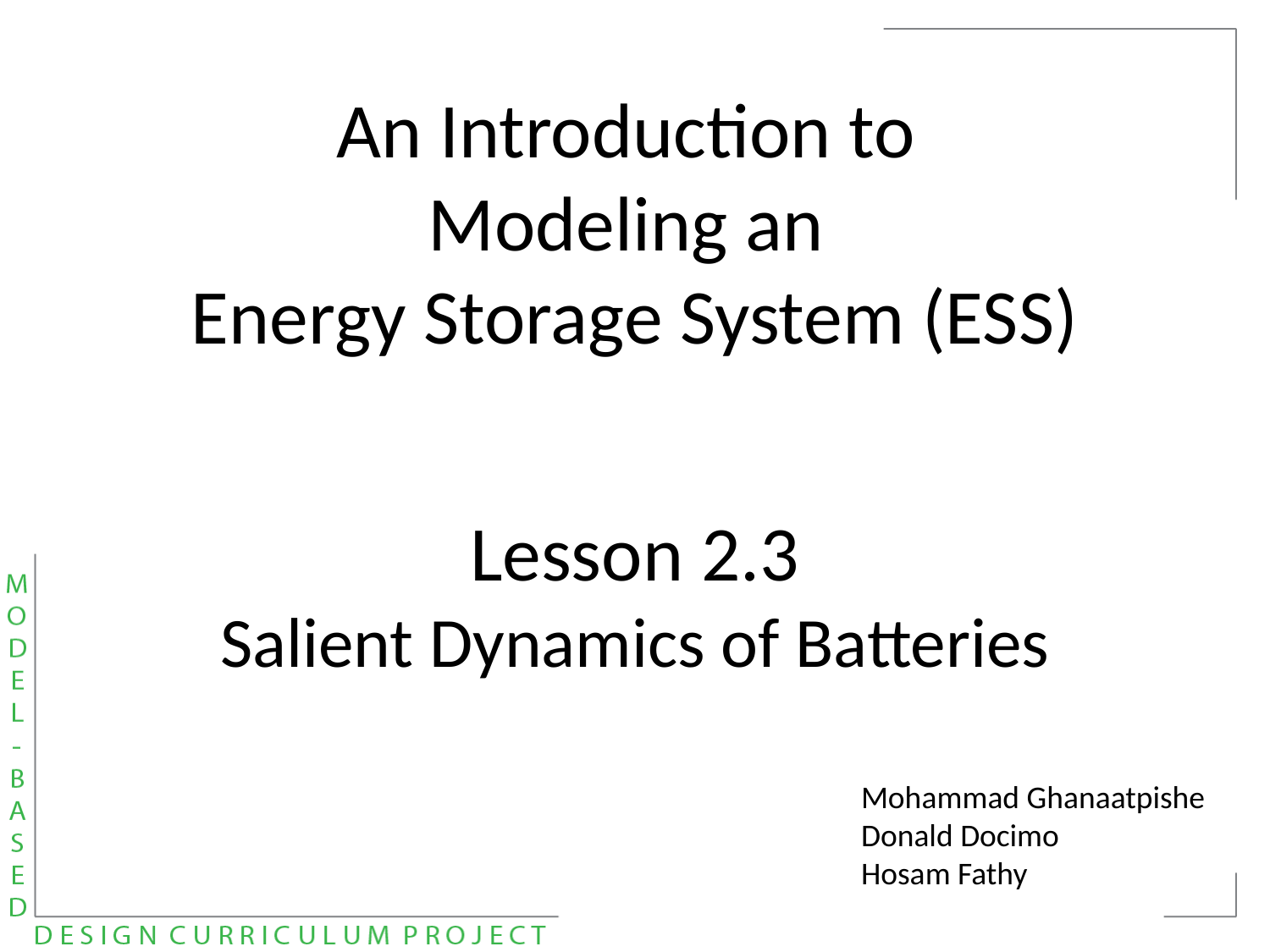

An Introduction to
Modeling an
Energy Storage System (ESS)
Lesson 2.3
Salient Dynamics of Batteries
Mohammad Ghanaatpishe
Donald Docimo
Hosam Fathy